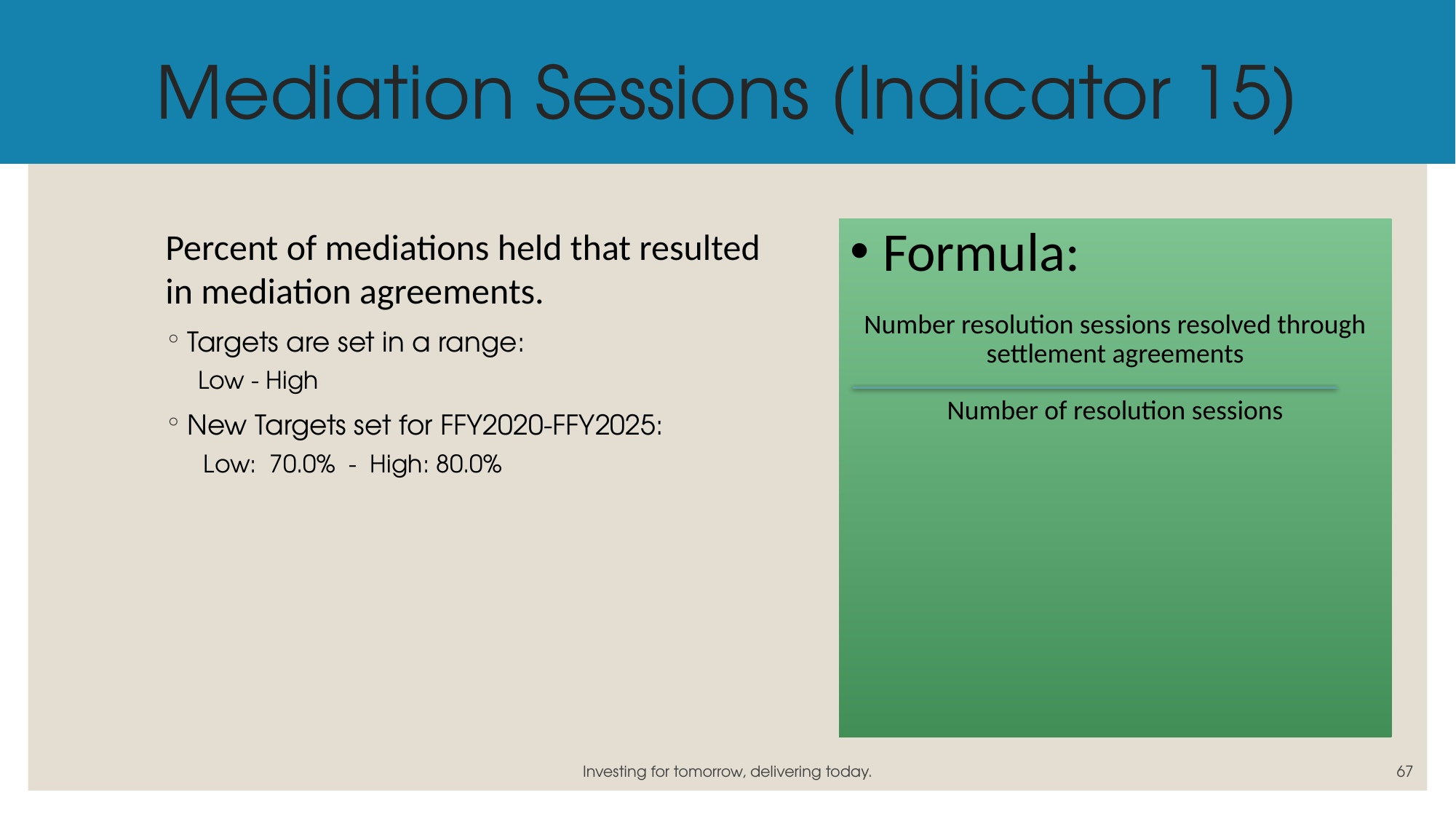

# Mediation Sessions (Indicator 15)
Percent of mediations held that resulted in mediation agreements.
Targets are set in a range:
Low - High
New Targets set for FFY2020-FFY2025:
Low:  70.0%  -  High: 80.0%

Formula:
Number resolution sessions resolved through settlement agreements
Number of resolution sessions
Investing for tomorrow, delivering today.
67